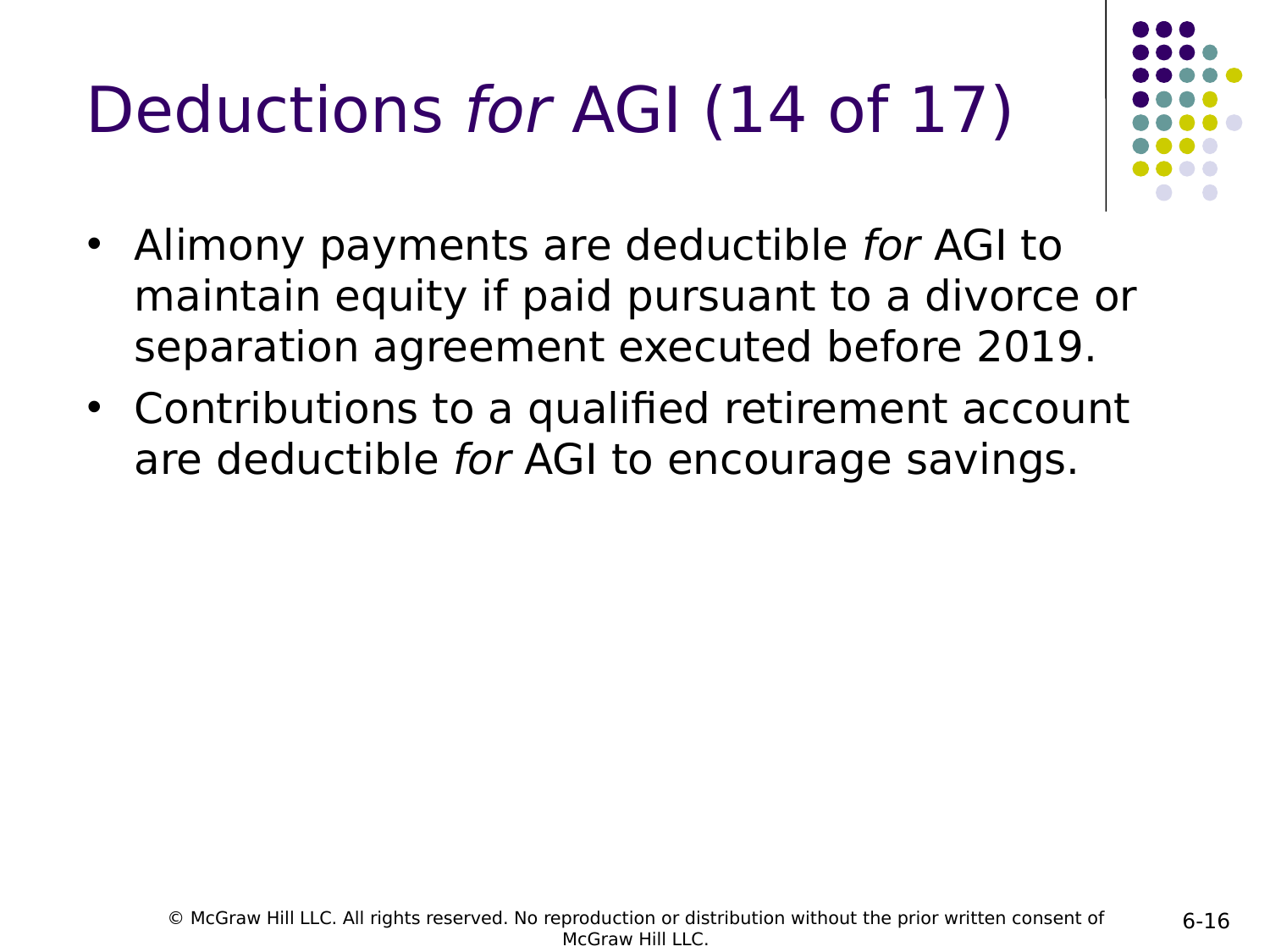

# Deductions for AGI (14 of 17)
Alimony payments are deductible for AGI to maintain equity if paid pursuant to a divorce or separation agreement executed before 2019.
Contributions to a qualified retirement account are deductible for AGI to encourage savings.